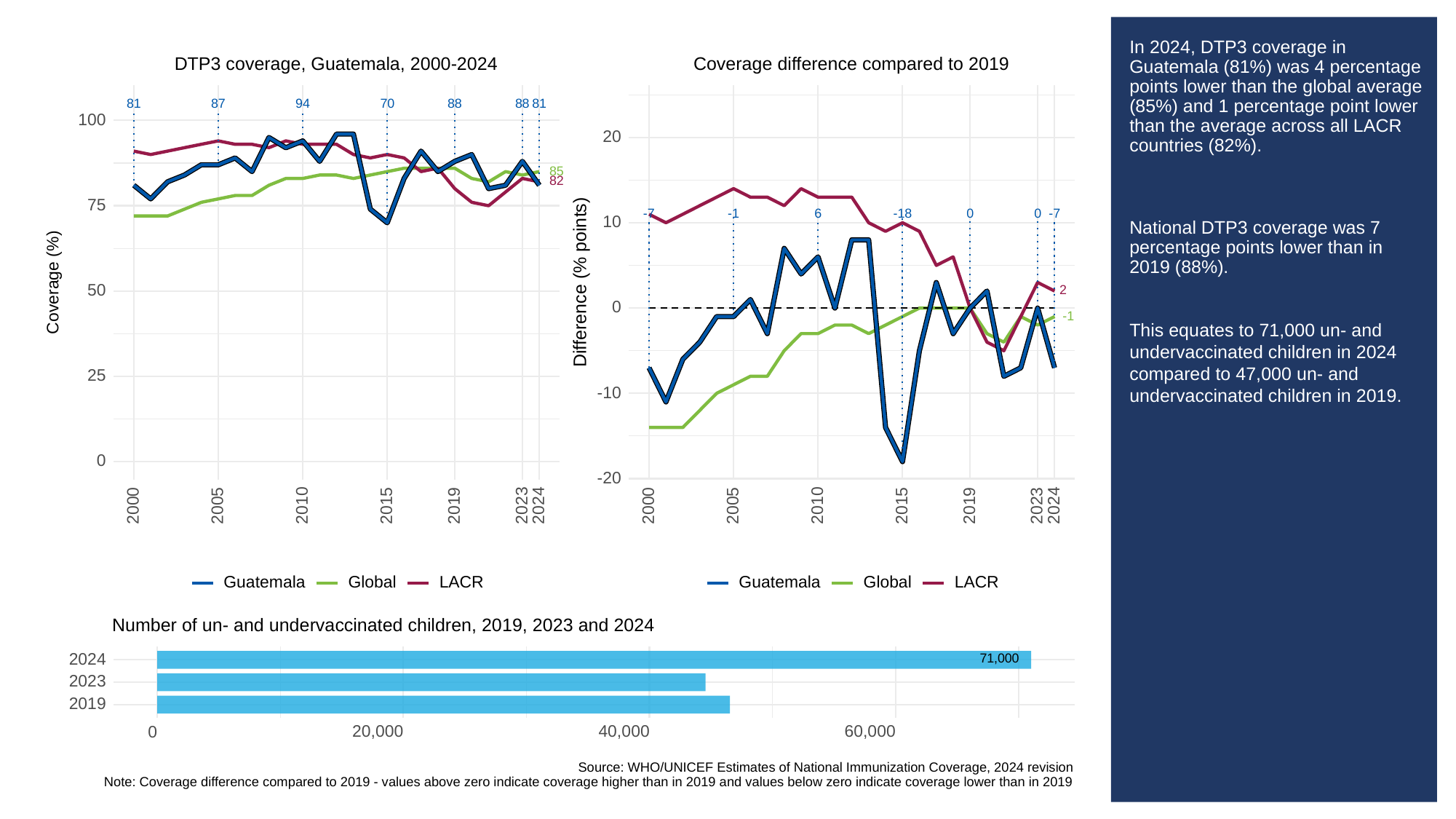

# In 2024, DTP3 coverage in Guatemala (81%) was 4 percentage points lower than the global average (85%) and 1 percentage point lower than the average across all LACR countries (82%).

National DTP3 coverage was 7 percentage points lower than in 2019 (88%).

This equates to 71,000 un- and undervaccinated children in 2024 compared to 47,000 un- and undervaccinated children in 2019.

DTP3 coverage, Guatemala, 2000-2024
Coverage difference compared to 2019

81
87
94
70
88
88
81

100

20

85

82

75

6
-18
0
0
-1
-7
-7
10

Difference (% points)
Coverage (%)
50
2

0

-1

25

-10

0

-20

2023
2023
2000
2005
2010
2015
2019
2024
2000
2005
2010
2015
2019
2024
Guatemala
Global
LACR
Guatemala
Global
LACR

Number of un- and undervaccinated children, 2019, 2023 and 2024

71,000
2024

2023

2019

20,000
40,000
60,000
0
Source: WHO/UNICEF Estimates of National Immunization Coverage, 2024 revision
Note: Coverage difference compared to 2019 - values above zero indicate coverage higher than in 2019 and values below zero indicate coverage lower than in 2019